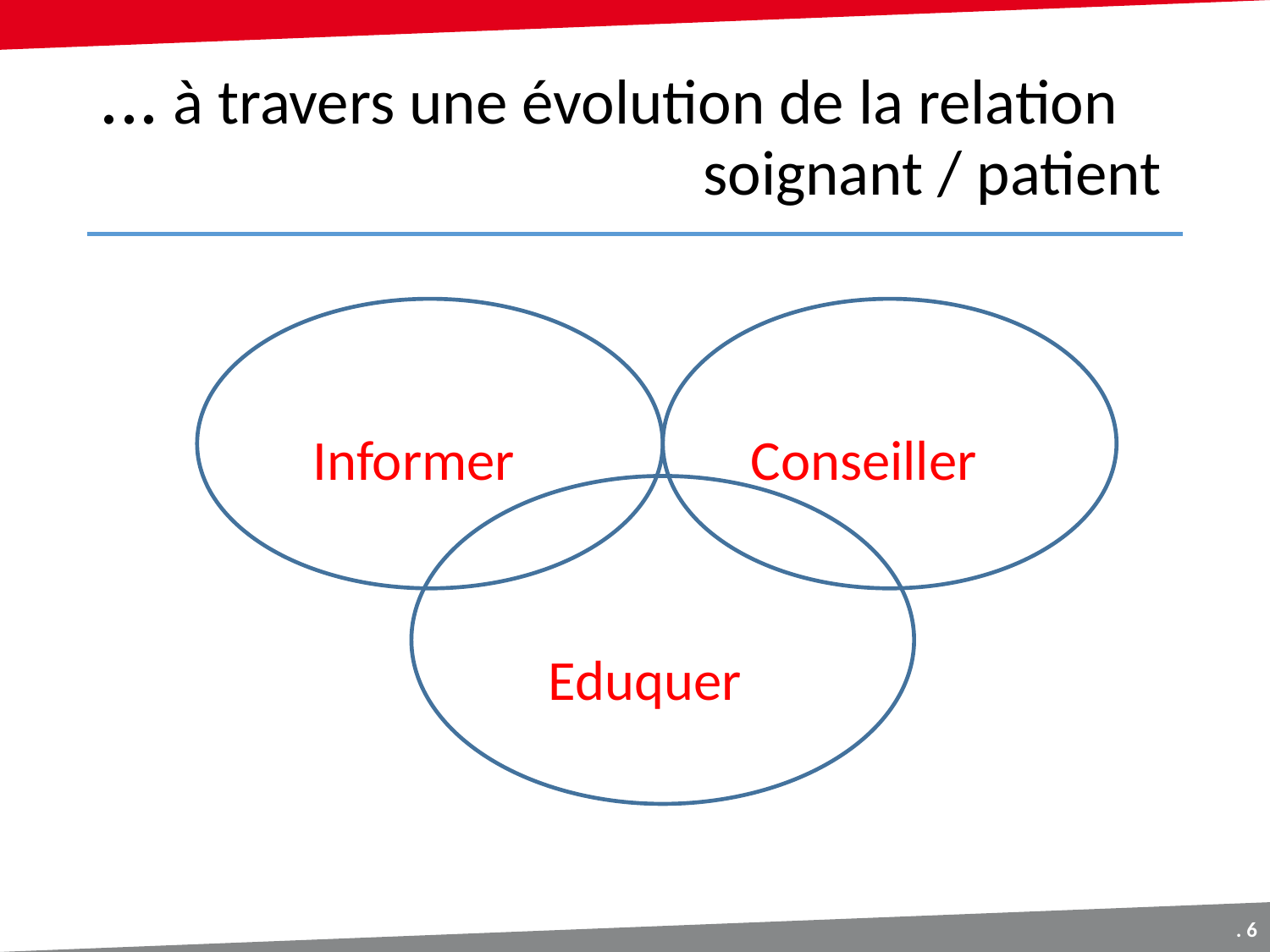

# ... à travers une évolution de la relation soignant / patient

                   Informer                     Conseiller

                                        Eduquer

. 6